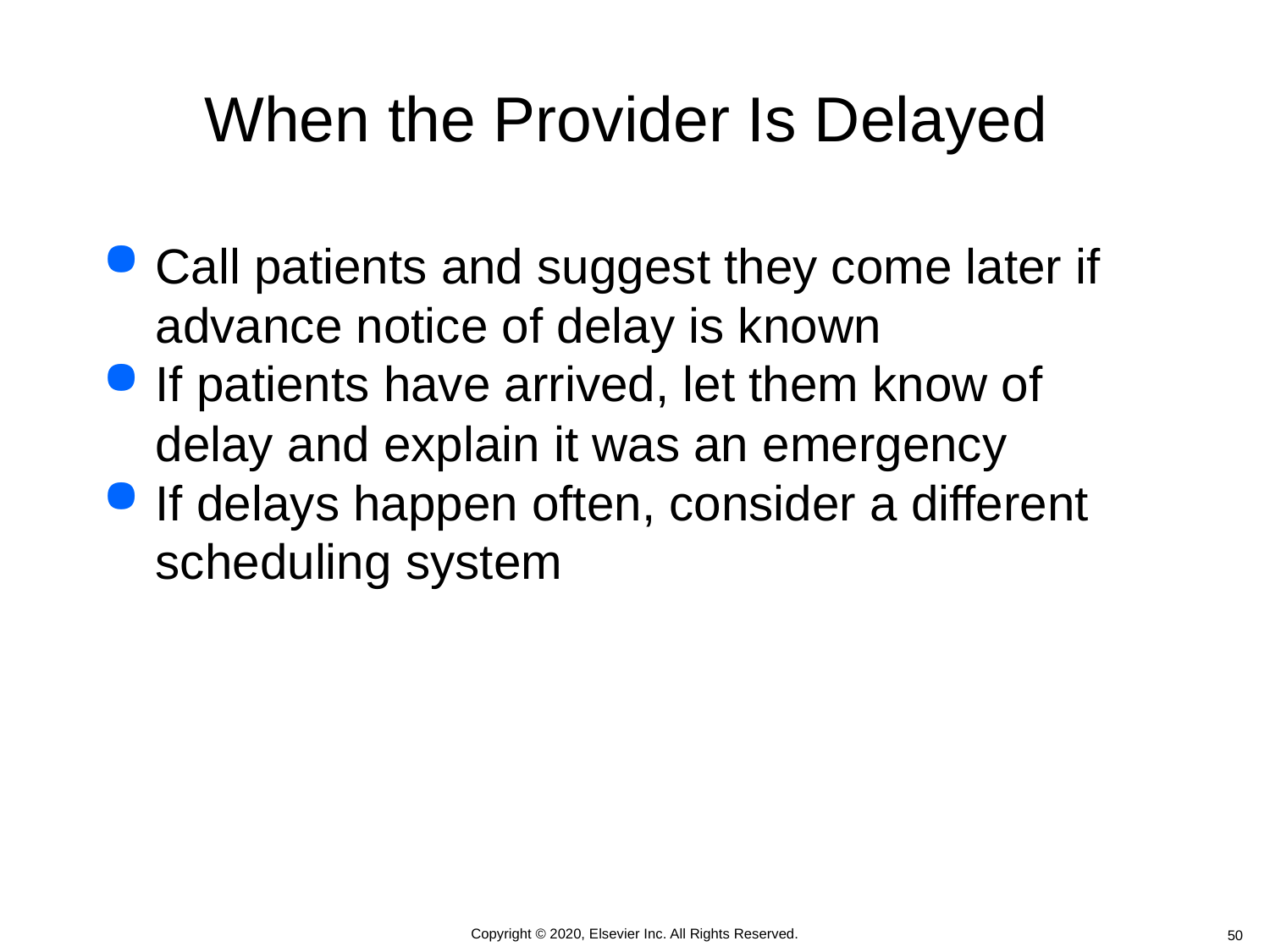

# When the Provider Is Delayed
Call patients and suggest they come later if advance notice of delay is known
If patients have arrived, let them know of delay and explain it was an emergency
If delays happen often, consider a different scheduling system

 50